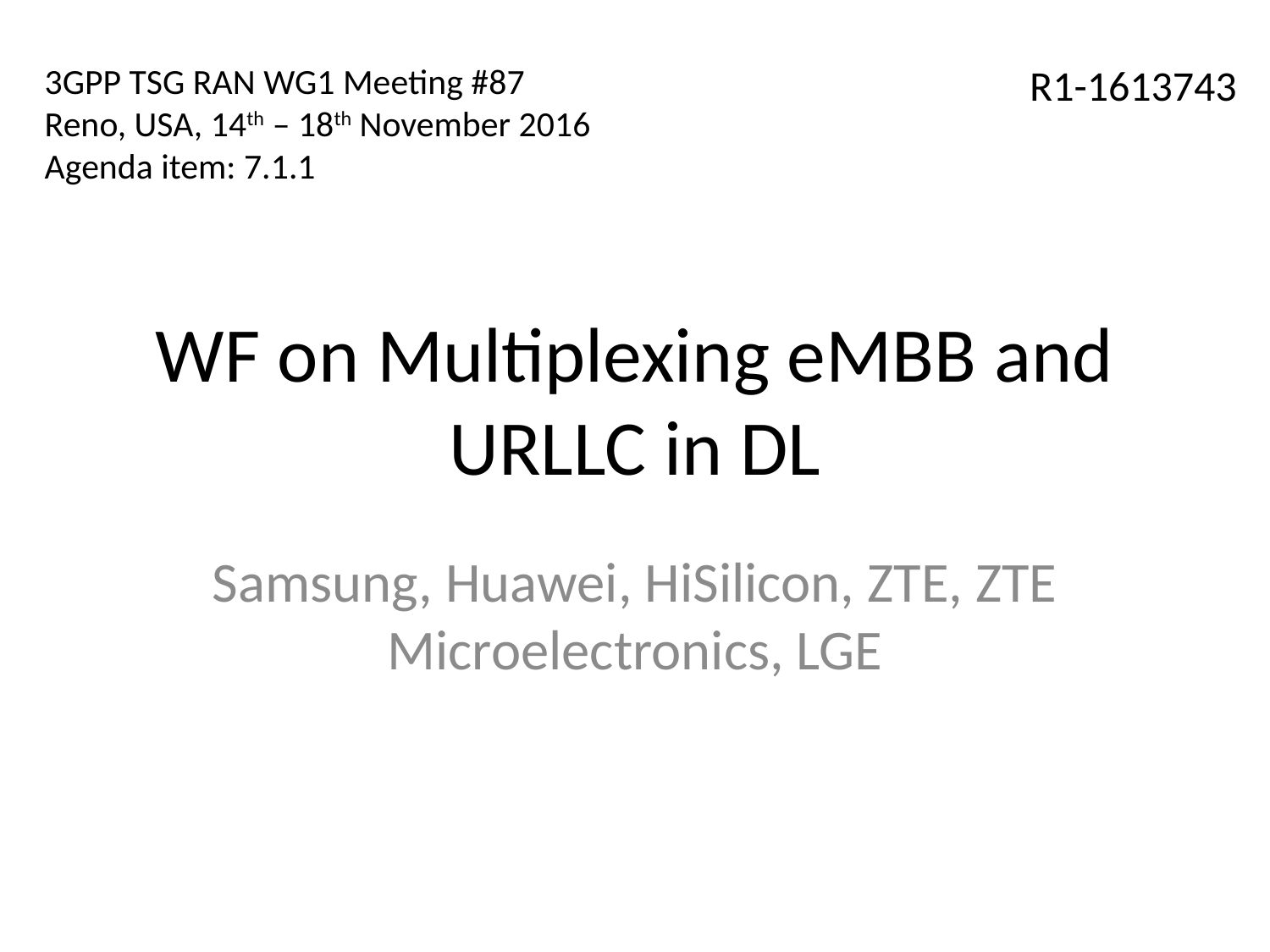

3GPP TSG RAN WG1 Meeting #87
Reno, USA, 14th – 18th November 2016
Agenda item: 7.1.1
R1-1613743
# WF on Multiplexing eMBB and URLLC in DL
Samsung, Huawei, HiSilicon, ZTE, ZTE Microelectronics, LGE